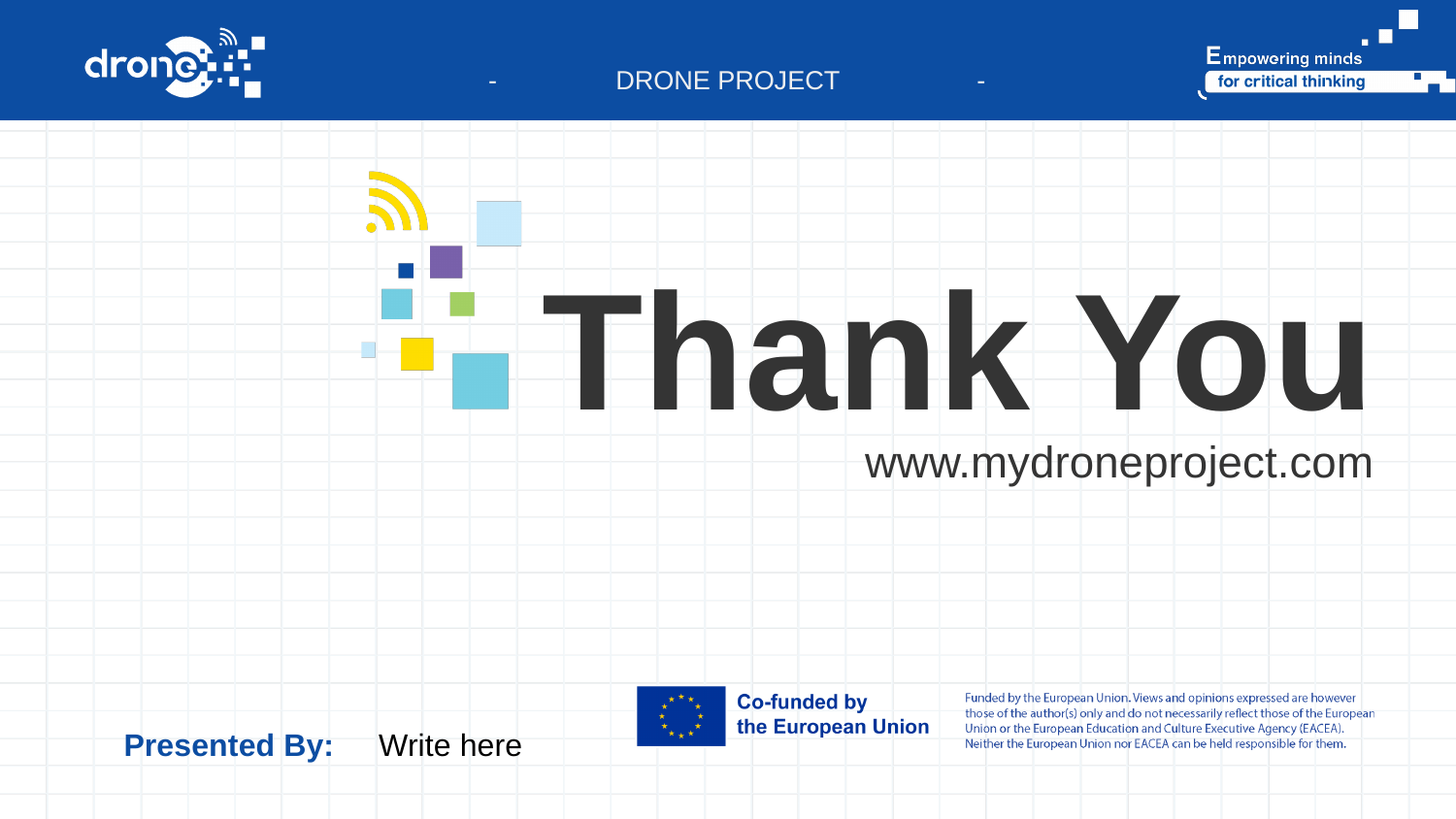

-
DRONE PROJECT
-

Thank You
www.mydroneproject.com

Presented By:
Write here